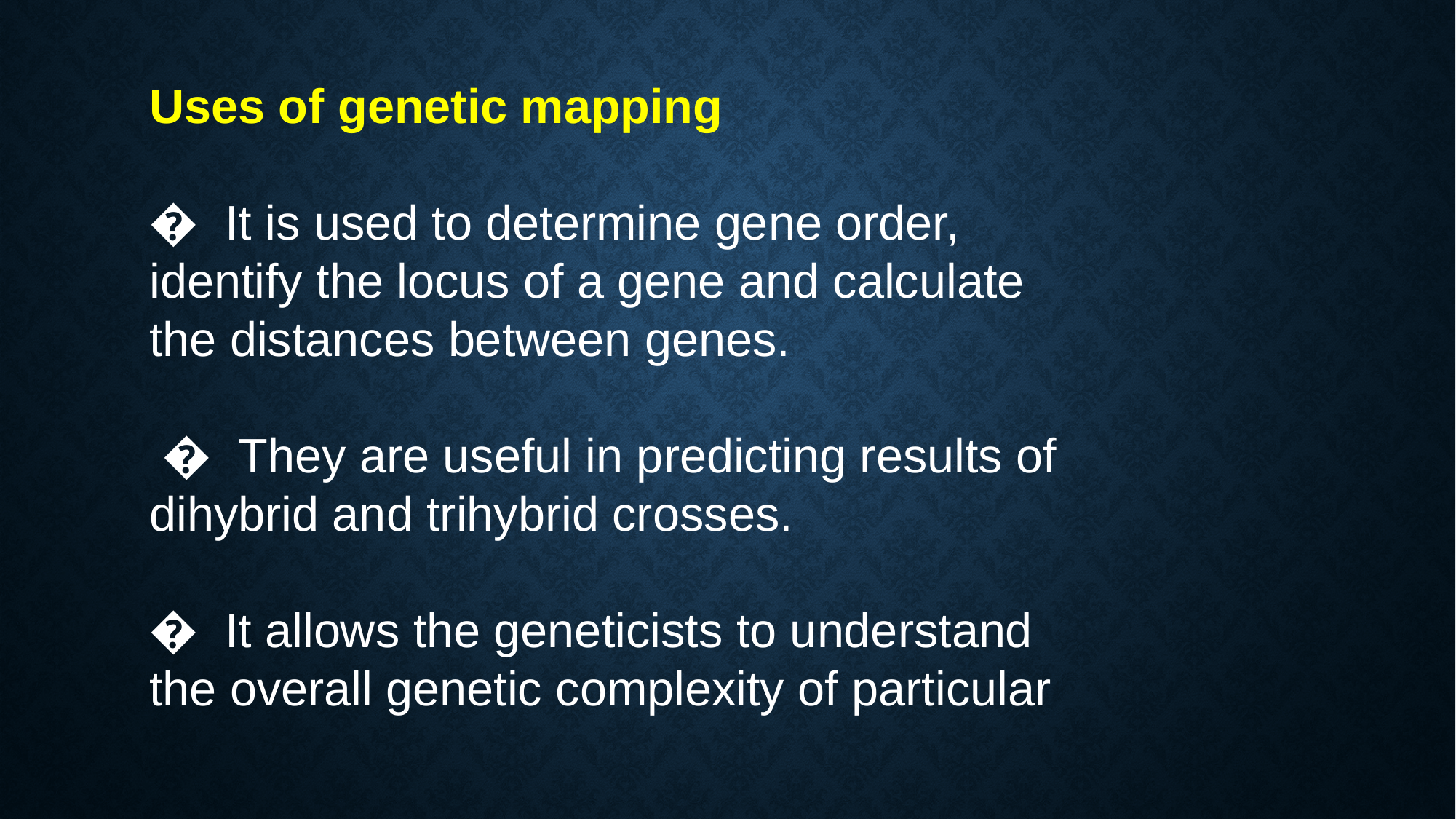

Uses of genetic mapping

�  It is used to determine gene order, identify the locus of a gene and calculate the distances between genes.

 �  They are useful in predicting results of dihybrid and trihybrid crosses.

�  It allows the geneticists to understand the overall genetic complexity of particular